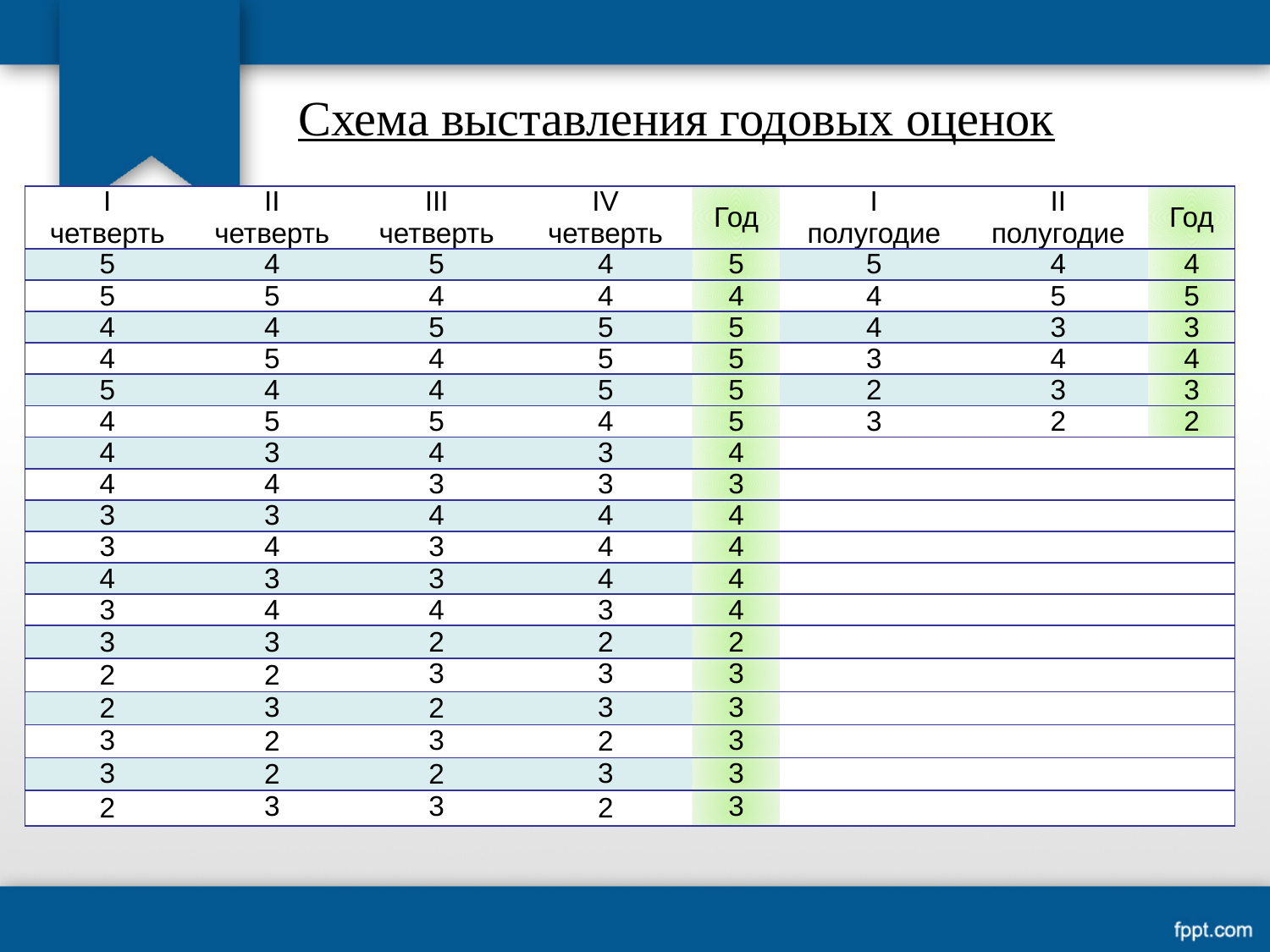

# Схема выставления годовых оценок
| I четверть | II четверть | III четверть | IV четверть | Год | I полугодие | II полугодие | Год |
| --- | --- | --- | --- | --- | --- | --- | --- |
| 5 | 4 | 5 | 4 | 5 | 5 | 4 | 4 |
| 5 | 5 | 4 | 4 | 4 | 4 | 5 | 5 |
| 4 | 4 | 5 | 5 | 5 | 4 | 3 | 3 |
| 4 | 5 | 4 | 5 | 5 | 3 | 4 | 4 |
| 5 | 4 | 4 | 5 | 5 | 2 | 3 | 3 |
| 4 | 5 | 5 | 4 | 5 | 3 | 2 | 2 |
| 4 | 3 | 4 | 3 | 4 |  |  |  |
| 4 | 4 | 3 | 3 | 3 |  |  |  |
| 3 | 3 | 4 | 4 | 4 |  |  |  |
| 3 | 4 | 3 | 4 | 4 |  |  |  |
| 4 | 3 | 3 | 4 | 4 |  |  |  |
| 3 | 4 | 4 | 3 | 4 |  |  |  |
| 3 | 3 | 2 | 2 | 2 |  |  |  |
| 2 | 2 | 3 | 3 | 3 |  |  |  |
| 2 | 3 | 2 | 3 | 3 |  |  |  |
| 3 | 2 | 3 | 2 | 3 |  |  |  |
| 3 | 2 | 2 | 3 | 3 |  |  |  |
| 2 | 3 | 3 | 2 | 3 |  |  |  |
|  |
| --- |